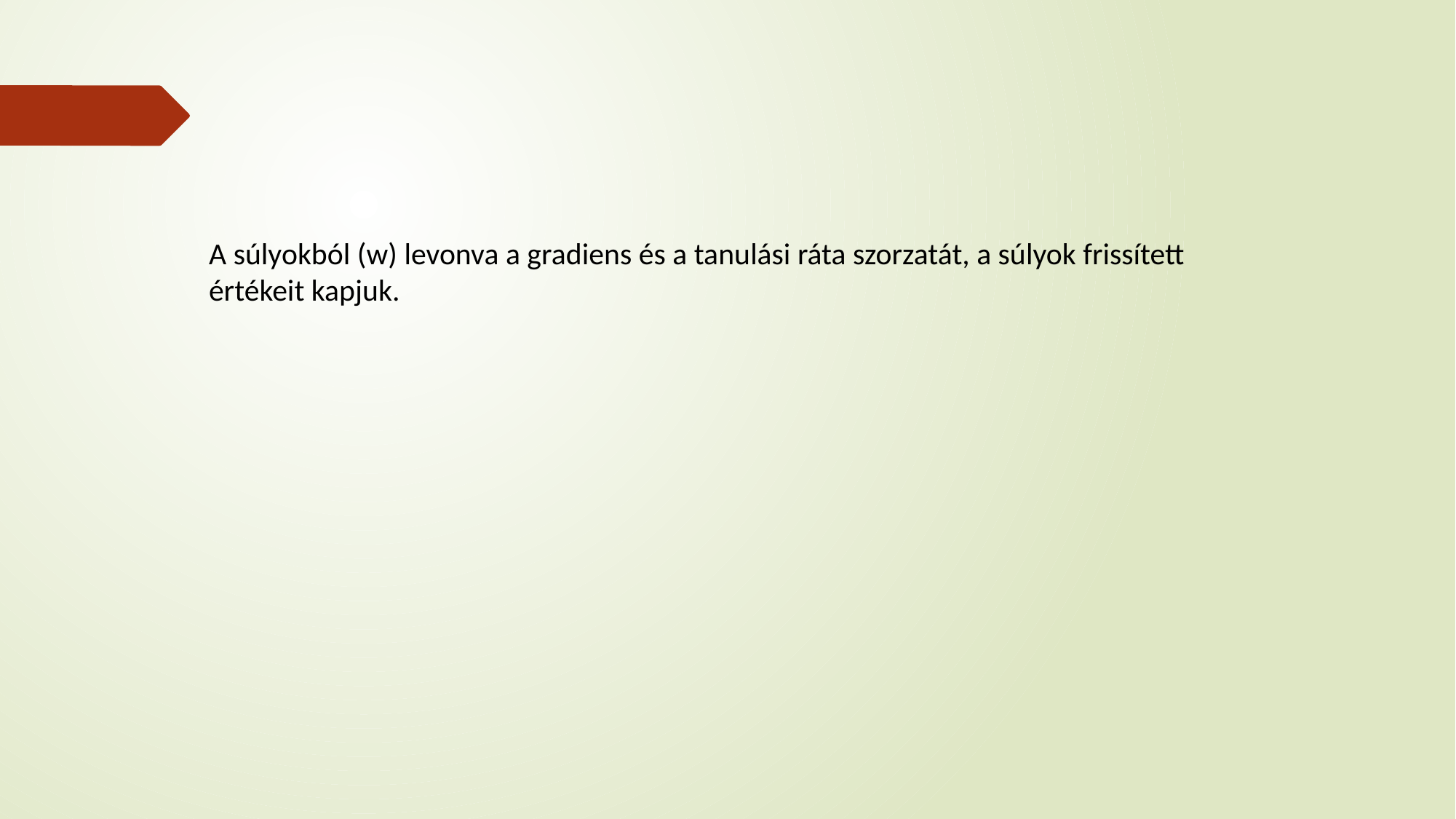

A súlyokból (w) levonva a gradiens és a tanulási ráta szorzatát, a súlyok frissített értékeit kapjuk.